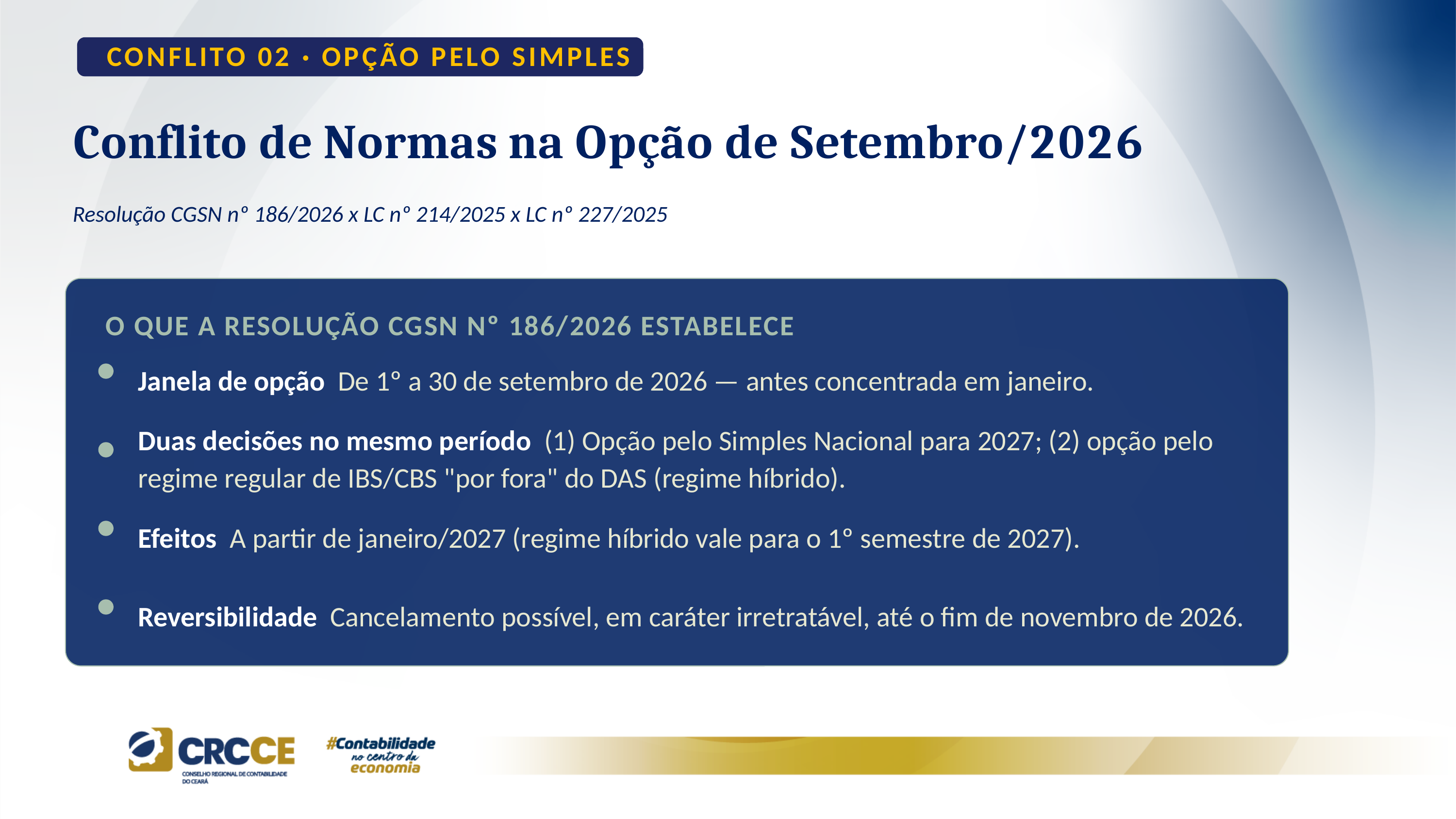

CONFLITO 02 · OPÇÃO PELO SIMPLES

Conflito de Normas na Opção de Setembro/2026
Resolução CGSN nº 186/2026 x LC nº 214/2025 x LC nº 227/2025

O QUE A RESOLUÇÃO CGSN Nº 186/2026 ESTABELECE
Janela de opção  De 1º a 30 de setembro de 2026 — antes concentrada em janeiro.

Duas decisões no mesmo período  (1) Opção pelo Simples Nacional para 2027; (2) opção pelo regime regular de IBS/CBS "por fora" do DAS (regime híbrido).

Efeitos  A partir de janeiro/2027 (regime híbrido vale para o 1º semestre de 2027).

Reversibilidade  Cancelamento possível, em caráter irretratável, até o fim de novembro de 2026.